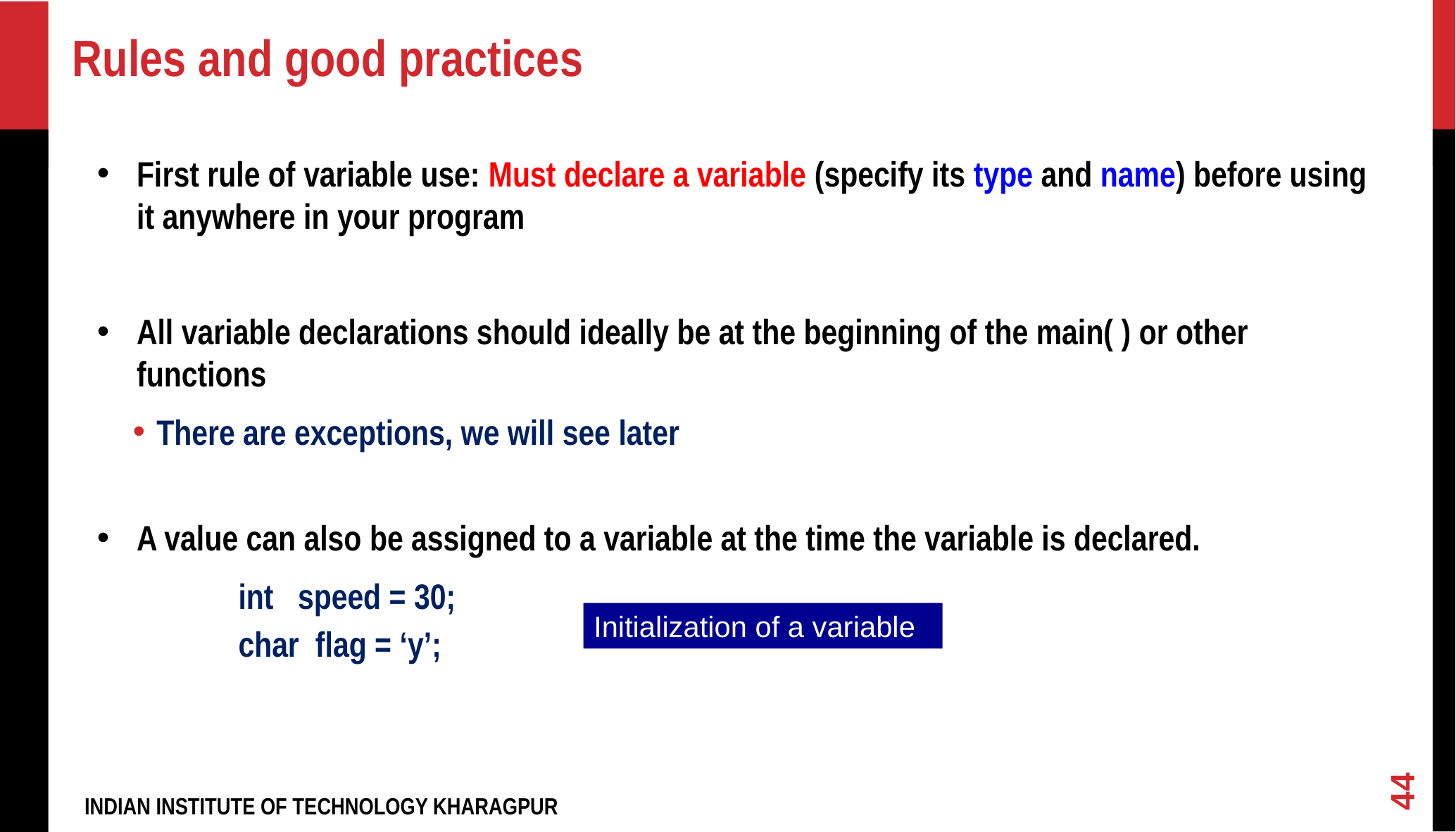

Rules and good practices
First rule of variable use: Must declare a variable (specify its type and name) before using it anywhere in your program

All variable declarations should ideally be at the beginning of the main( ) or other functions
There are exceptions, we will see later

A value can also be assigned to a variable at the time the variable is declared.
	int   speed = 30;
	char  flag = ‘y’;
Initialization of a variable
44
INDIAN INSTITUTE OF TECHNOLOGY KHARAGPUR